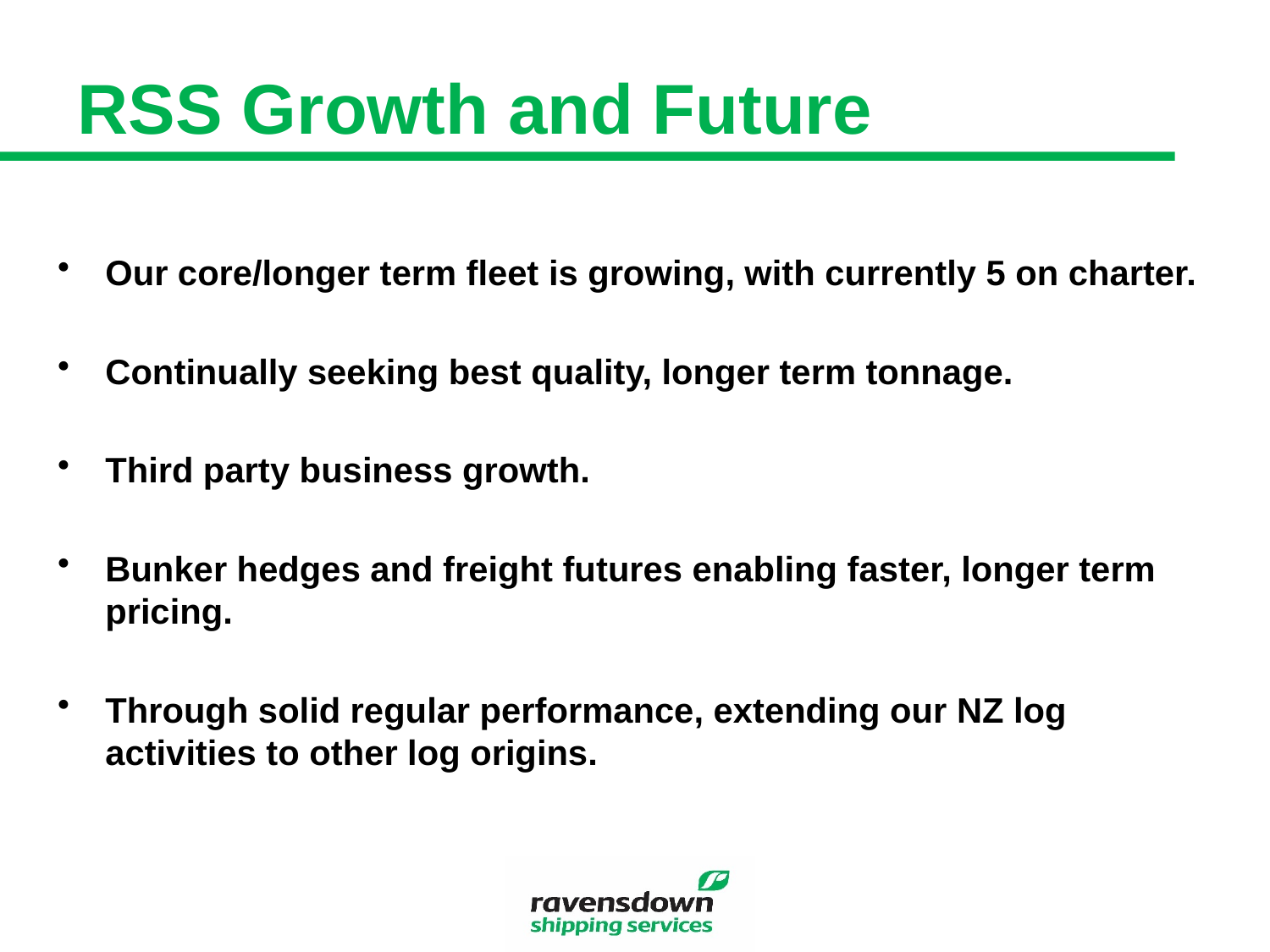

# RSS Growth and Future

Our core/longer term fleet is growing, with currently 5 on charter.

Continually seeking best quality, longer term tonnage.

Third party business growth.

Bunker hedges and freight futures enabling faster, longer term pricing.

Through solid regular performance, extending our NZ log activities to other log origins.